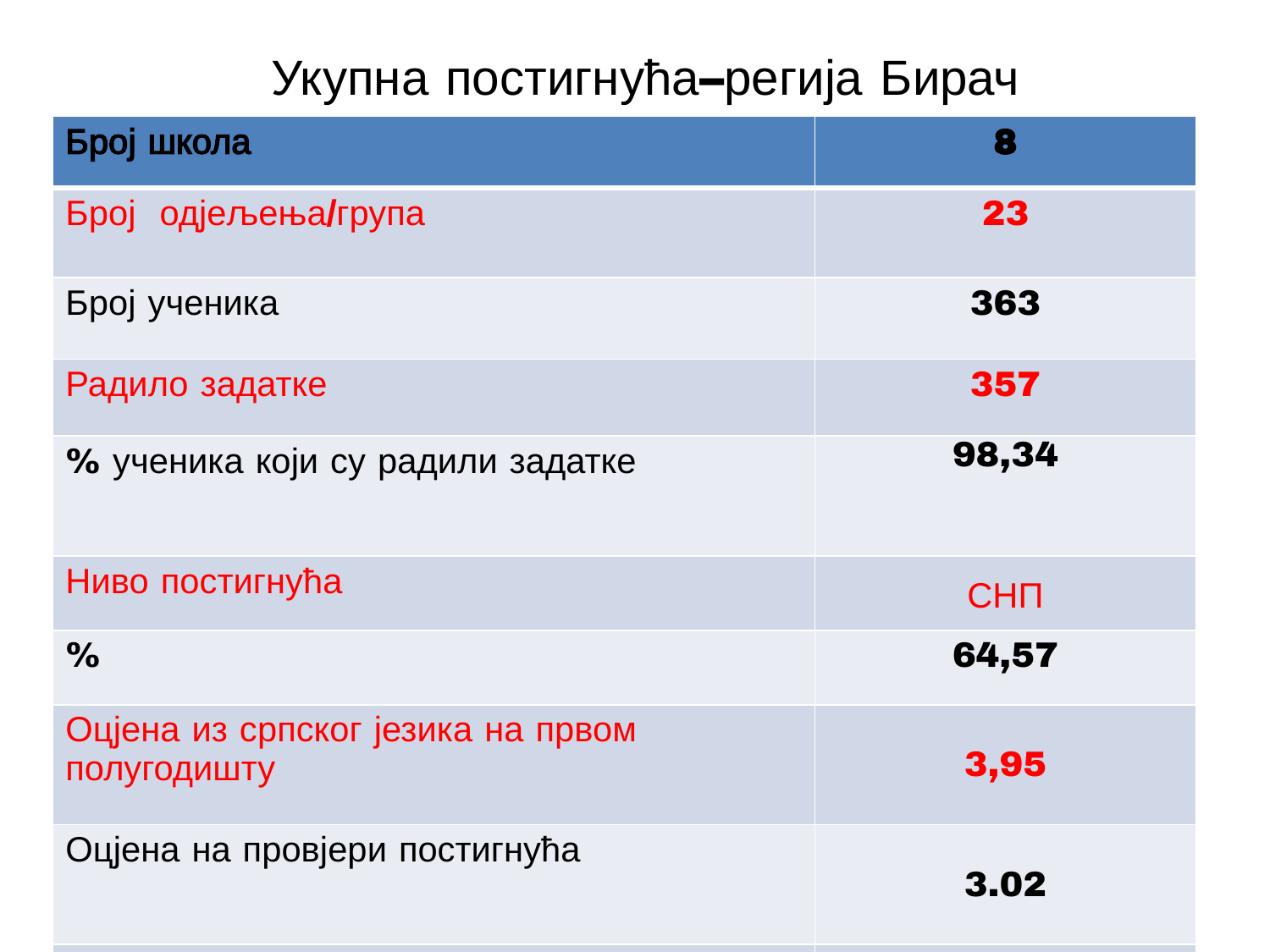

# Укупна постигнућа–регија Бирач
| Број школа | 8 |
| --- | --- |
| Број одјељења/група | 23 |
| Број ученика | 363 |
| Радило задатке | 357 |
| % ученика који су радили задатке | 98,34 |
| Ниво постигнућа | СНП |
| % | 64,57 |
| Оцјена из српског језика на првом полугодишту | 3,95 |
| Оцјена на провјери постигнућа | 3.02 |
| Разлика | 0,93 |